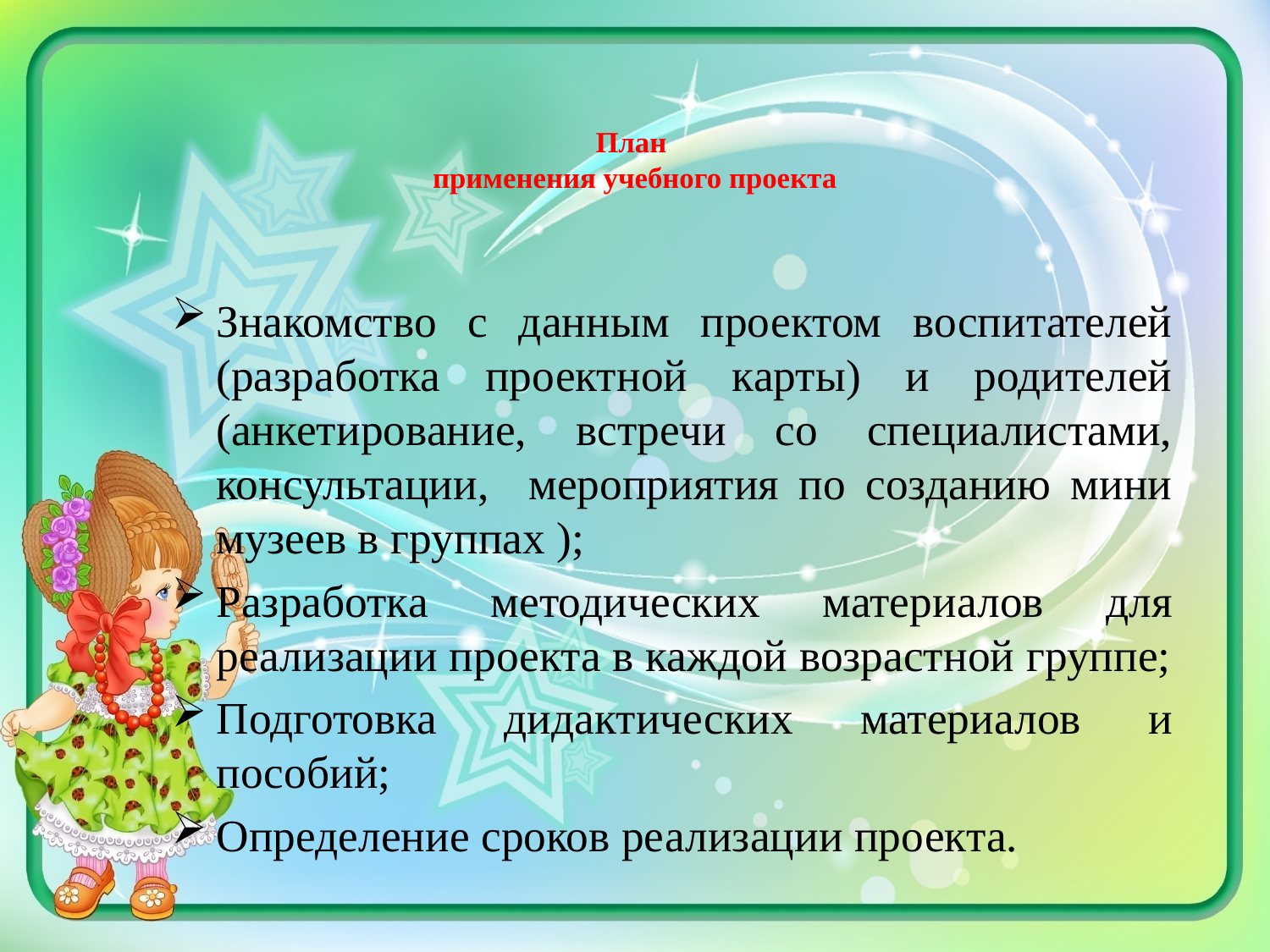

# План применения учебного проекта
Знакомство с данным проектом воспитателей (разработка проектной карты) и родителей (анкетирование, встречи со специалистами, консультации,  мероприятия по созданию мини музеев в группах );
Разработка методических материалов для реализации проекта в каждой возрастной группе;
Подготовка дидактических материалов и пособий;
Определение сроков реализации проекта.